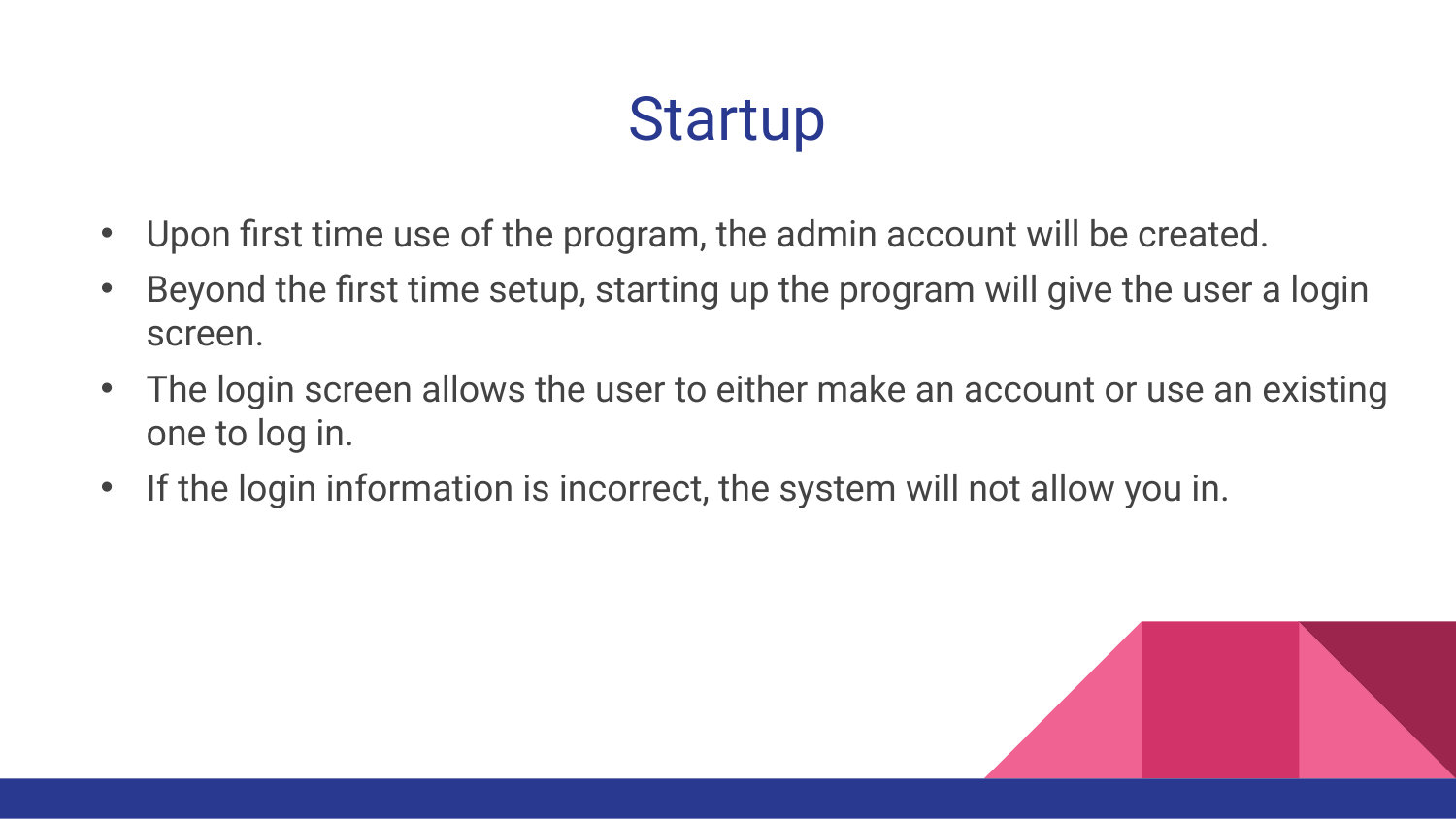

# Startup
Upon first time use of the program, the admin account will be created.
Beyond the first time setup, starting up the program will give the user a login screen.
The login screen allows the user to either make an account or use an existing one to log in.
If the login information is incorrect, the system will not allow you in.